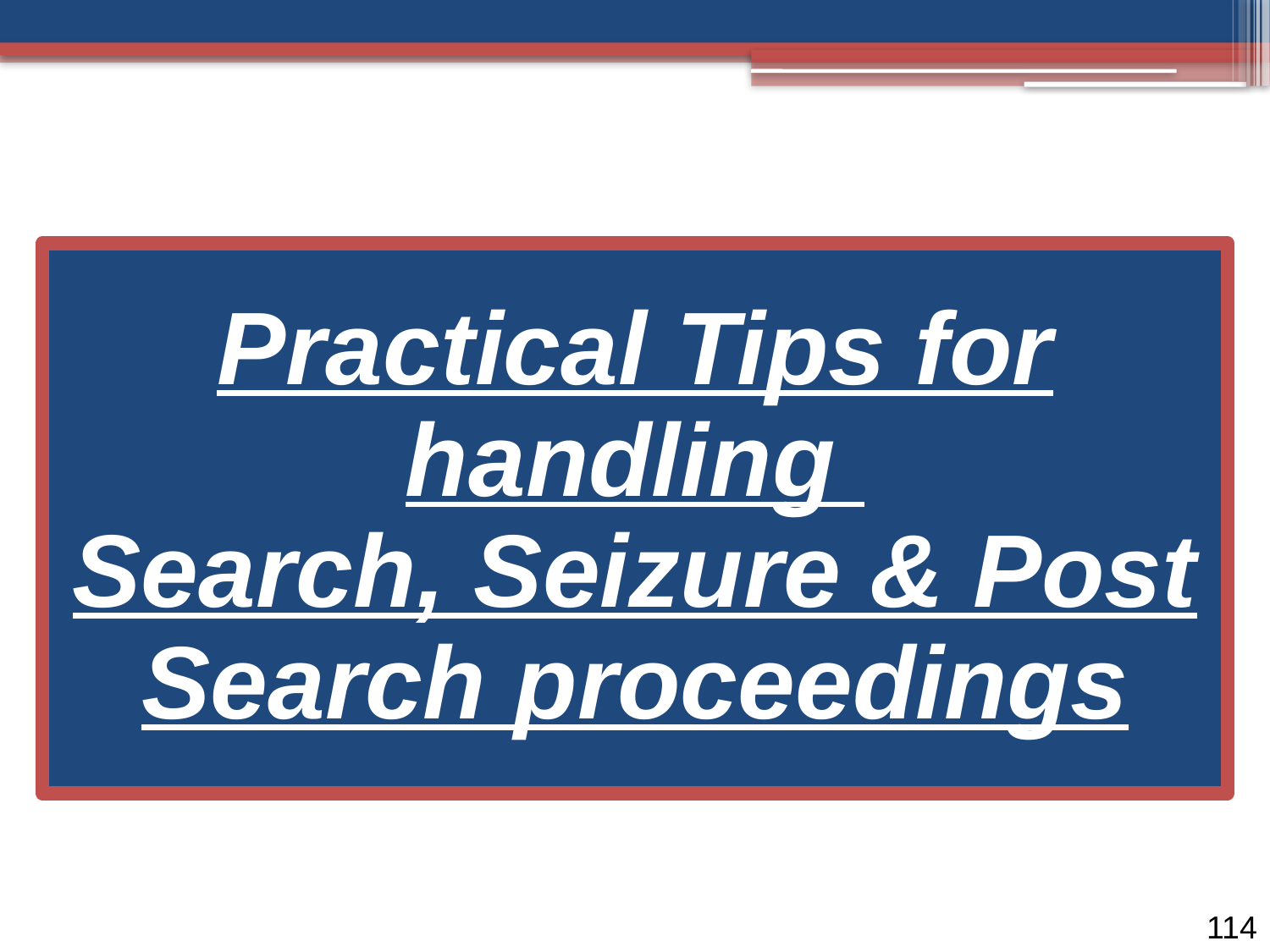

Practical Tips for handling
Search, Seizure & Post Search proceedings
114